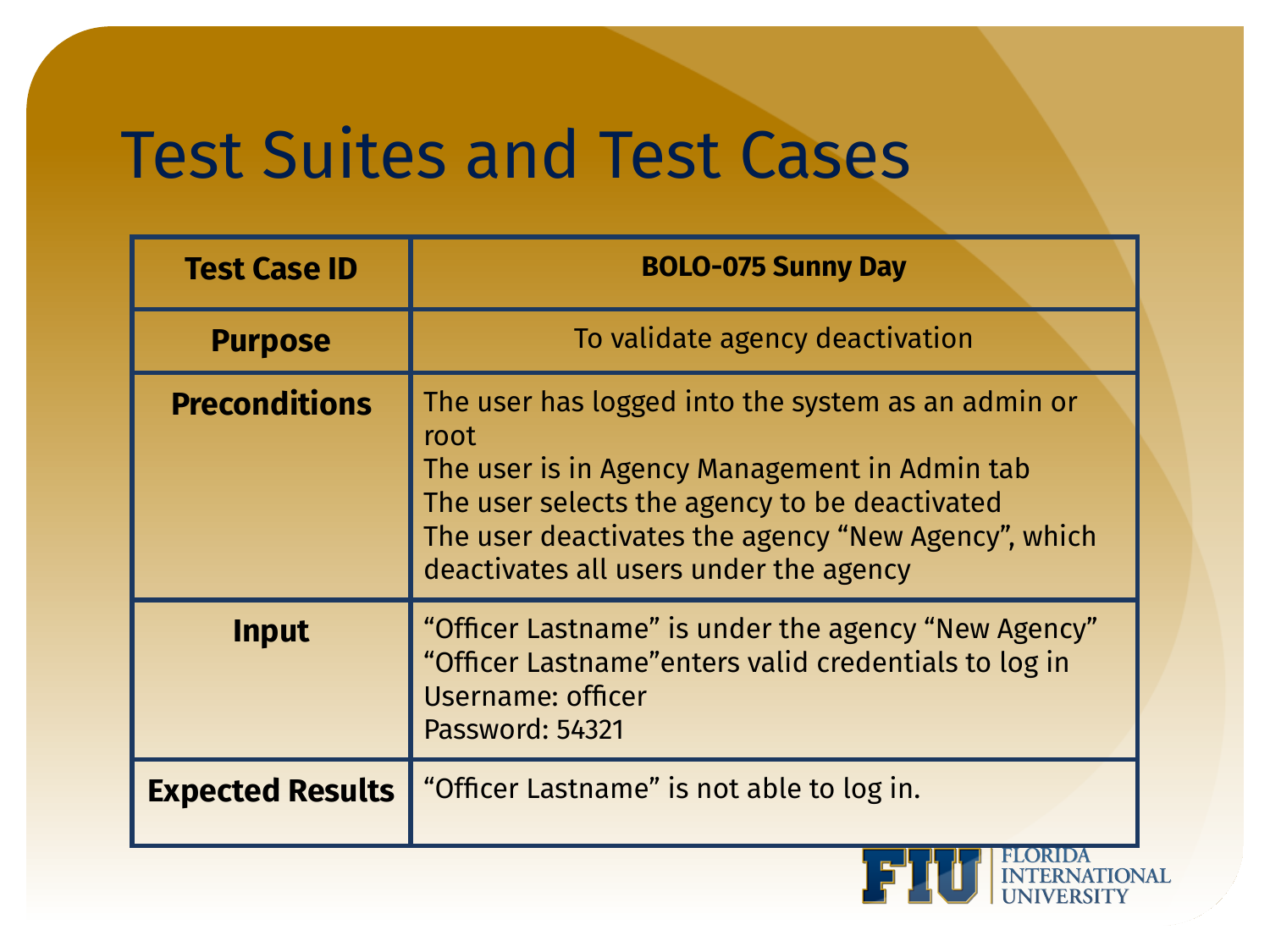

# Test Suites and Test Cases
| Test Case ID | BOLO-075 Sunny Day |
| --- | --- |
| Purpose | To validate agency deactivation |
| Preconditions | The user has logged into the system as an admin or root The user is in Agency Management in Admin tab The user selects the agency to be deactivated The user deactivates the agency “New Agency”, which deactivates all users under the agency |
| Input | “Officer Lastname” is under the agency “New Agency” “Officer Lastname”enters valid credentials to log in Username: officer Password: 54321 |
| Expected Results | “Officer Lastname” is not able to log in. |